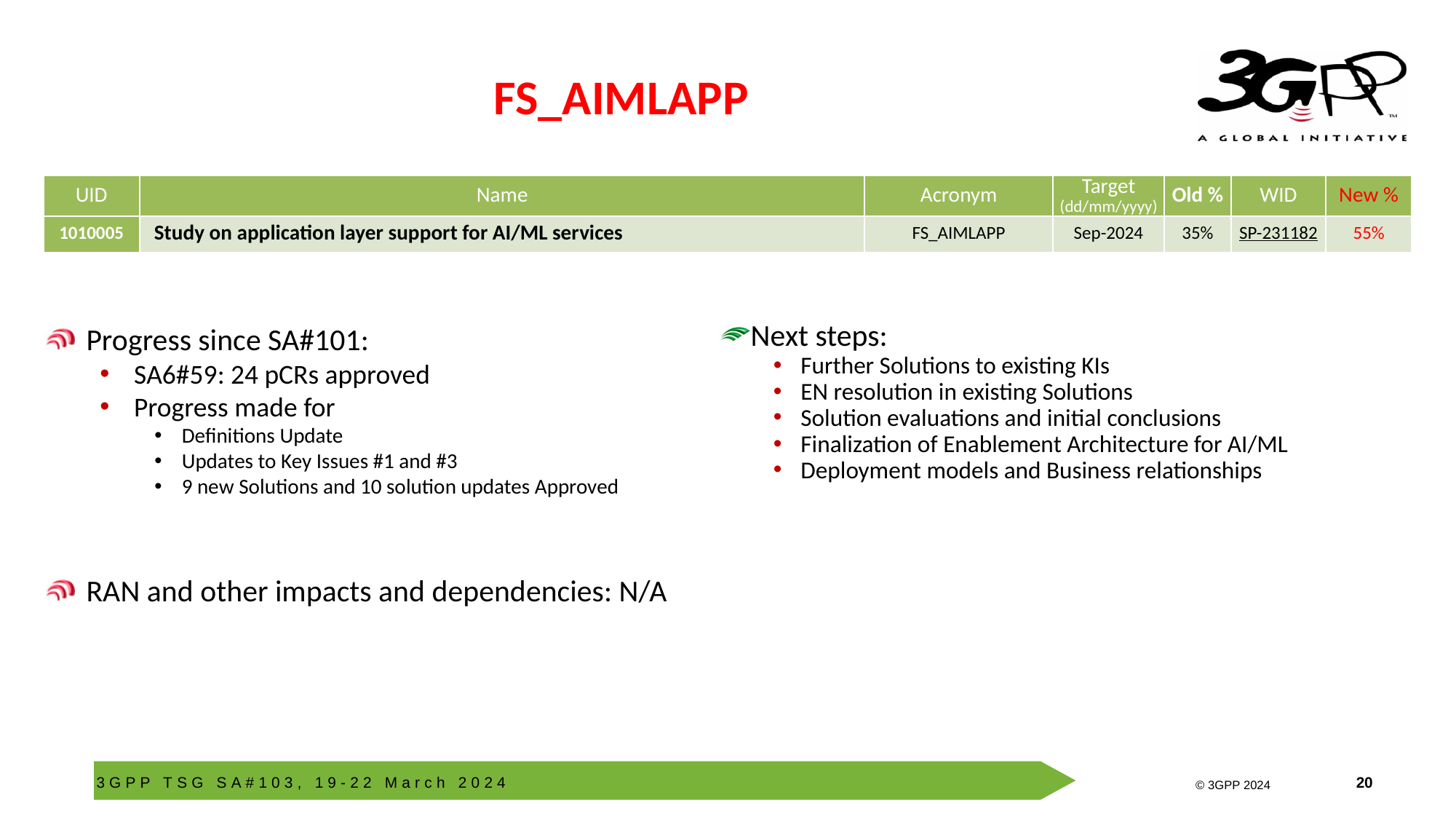

# FS_AIMLAPP
| UID | Name | Acronym | Target (dd/mm/yyyy) | Old % | WID | New % |
| --- | --- | --- | --- | --- | --- | --- |
| 1010005 | Study on application layer support for AI/ML services | FS\_AIMLAPP | Sep-2024 | 35% | SP-231182 | 55% |
Progress since SA#101:
SA6#59: 24 pCRs approved
Progress made for
Definitions Update
Updates to Key Issues #1 and #3
9 new Solutions and 10 solution updates Approved

RAN and other impacts and dependencies: N/A

Next steps:
Further Solutions to existing KIs
EN resolution in existing Solutions
Solution evaluations and initial conclusions
Finalization of Enablement Architecture for AI/ML
Deployment models and Business relationships